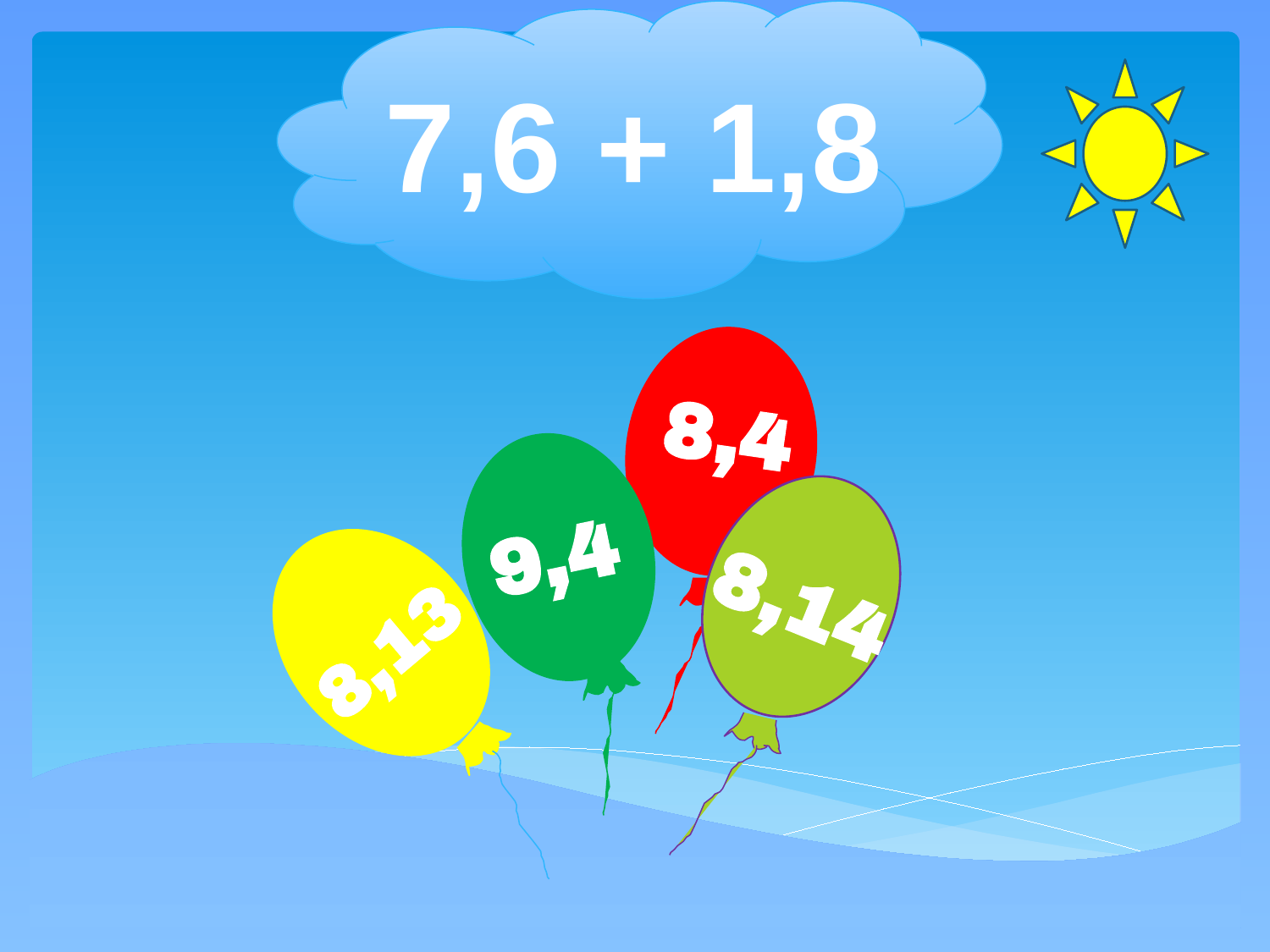

7,6 + 1,8

#

8,4

9,4

8,14

8,13